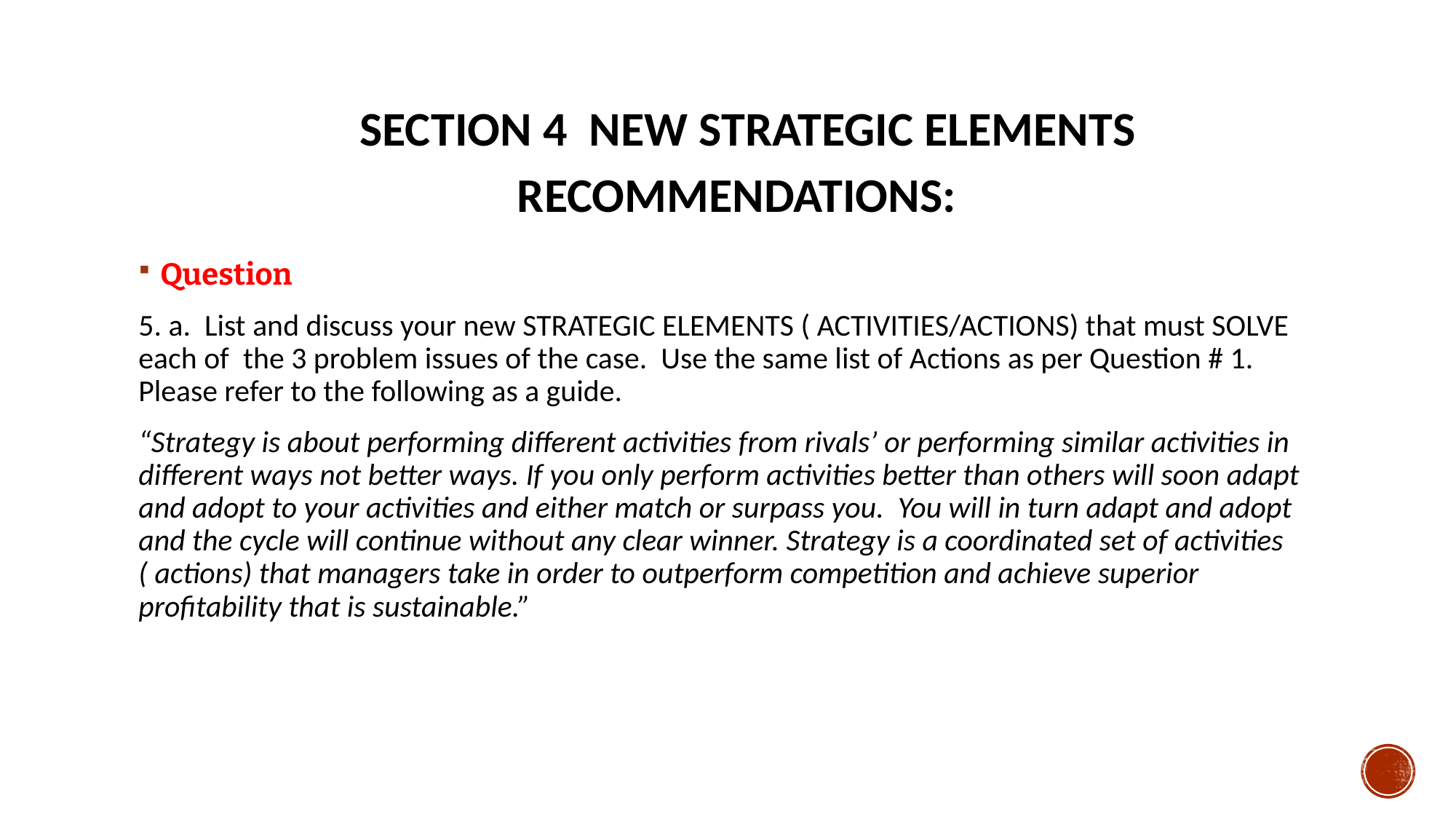

# Section 4  NEW STRATEGIC ELEMENTS RECOMMENDATIONS:
Question
5. a.  List and discuss your new STRATEGIC ELEMENTS ( ACTIVITIES/ACTIONS) that must SOLVE each of  the 3 problem issues of the case.  Use the same list of Actions as per Question # 1.   Please refer to the following as a guide.
“Strategy is about performing different activities from rivals’ or performing similar activities in different ways not better ways. If you only perform activities better than others will soon adapt and adopt to your activities and either match or surpass you.  You will in turn adapt and adopt and the cycle will continue without any clear winner. Strategy is a coordinated set of activities ( actions) that managers take in order to outperform competition and achieve superior profitability that is sustainable.”